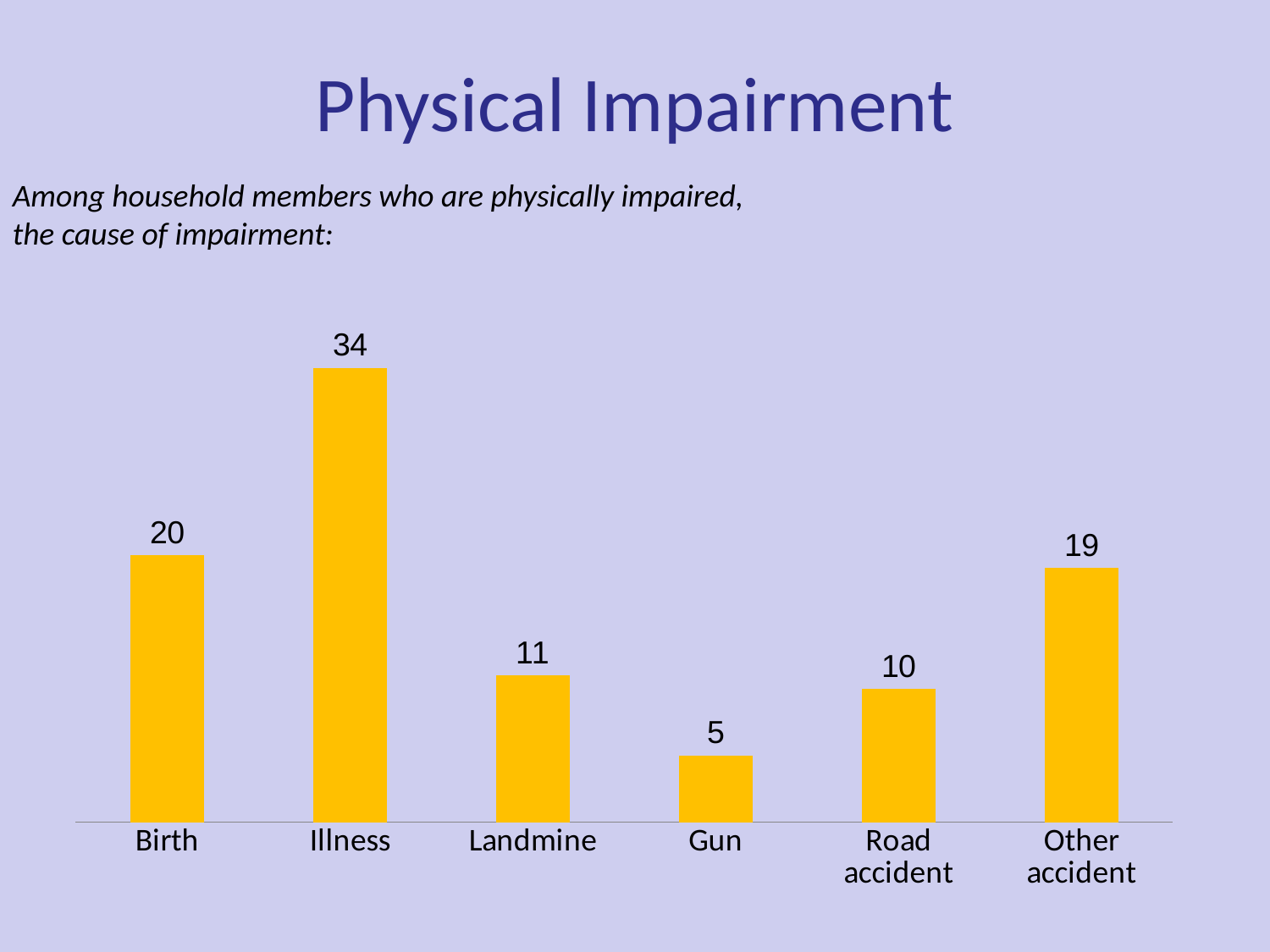

# Physical Impairment
Among household members who are physically impaired, the cause of impairment:

### Chart

| Category | Series 1 |
|---|---|
| Birth | 20.0 |
| Illness | 34.0 |
| Landmine | 11.0 |
| Gun | 5.0 |
| Road accident | 10.0 |
| Other accident | 19.0 |